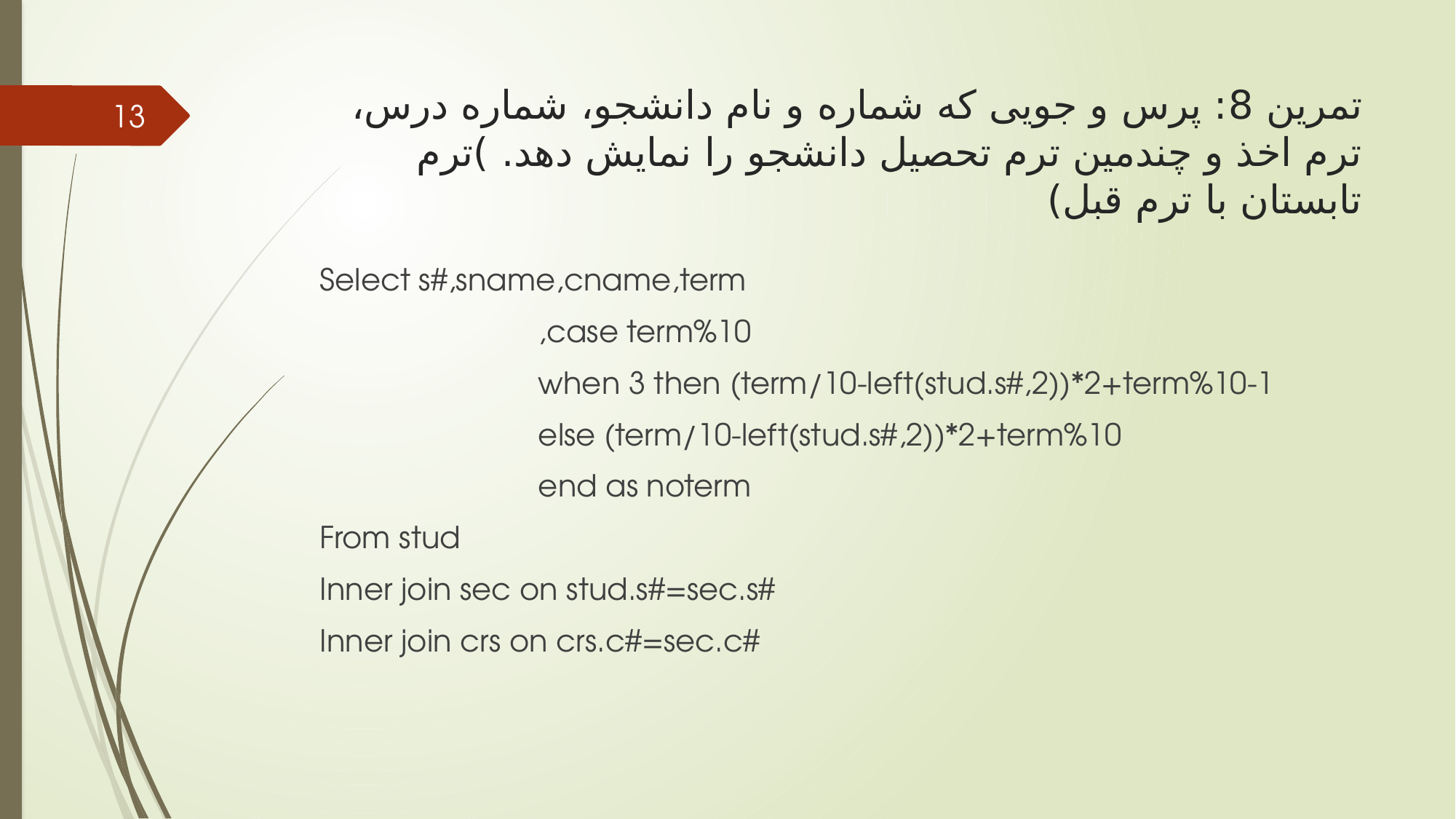

# تمرین 8: پرس و جویی که شماره و نام دانشجو، شماره درس، ترم اخذ و چندمین ترم تحصیل دانشجو را نمایش دهد. )ترم تابستان با ترم قبل)
13
Select s#,sname,cname,term
		,case term%10
		when 3 then (term/10-left(stud.s#,2))*2+term%10-1
		else (term/10-left(stud.s#,2))*2+term%10
		end as noterm
From stud
Inner join sec on stud.s#=sec.s#
Inner join crs on crs.c#=sec.c#